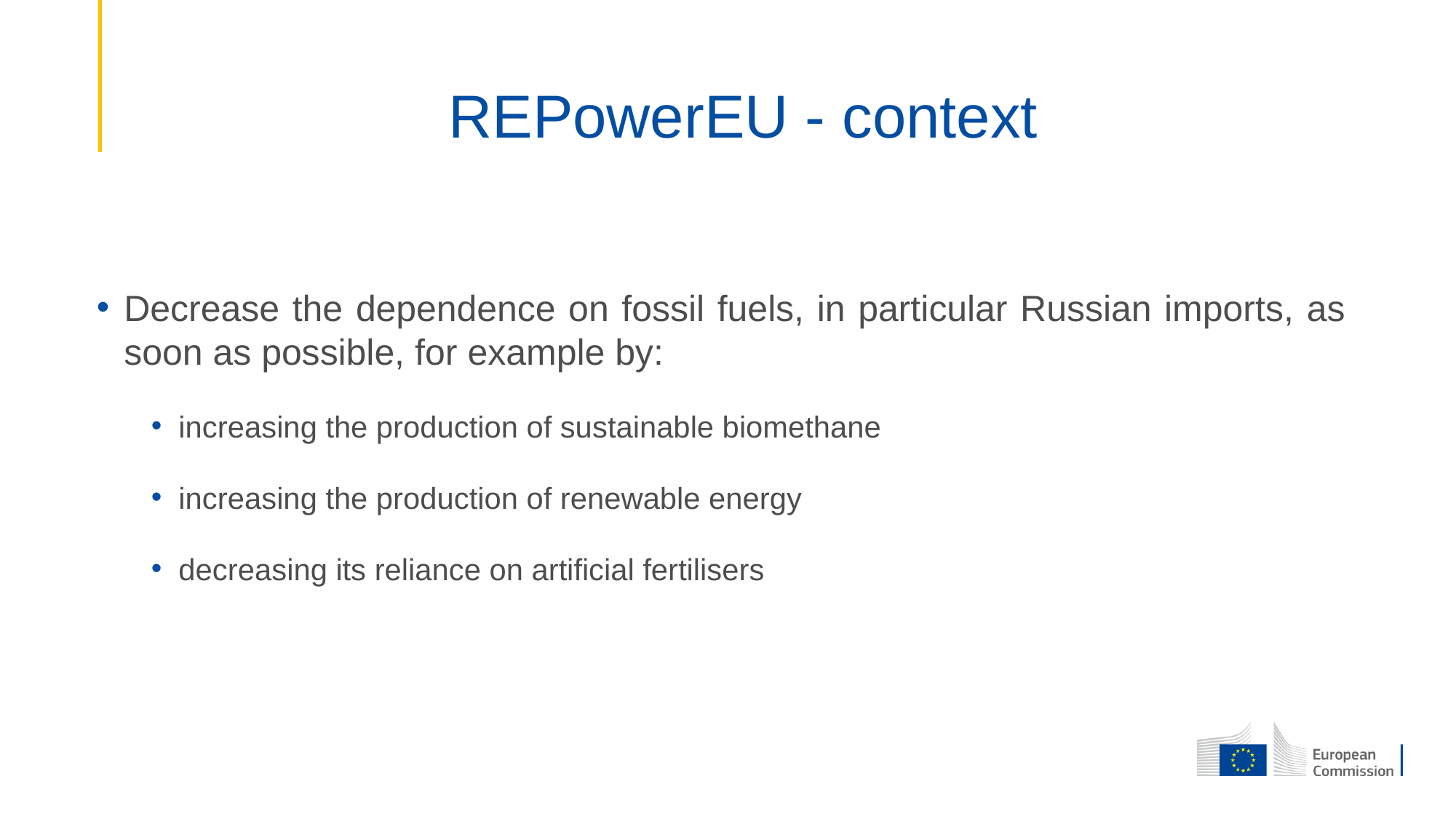

# REPowerEU - context
Decrease the dependence on fossil fuels, in particular Russian imports, as soon as possible, for example by:
increasing the production of sustainable biomethane
increasing the production of renewable energy
decreasing its reliance on artificial fertilisers